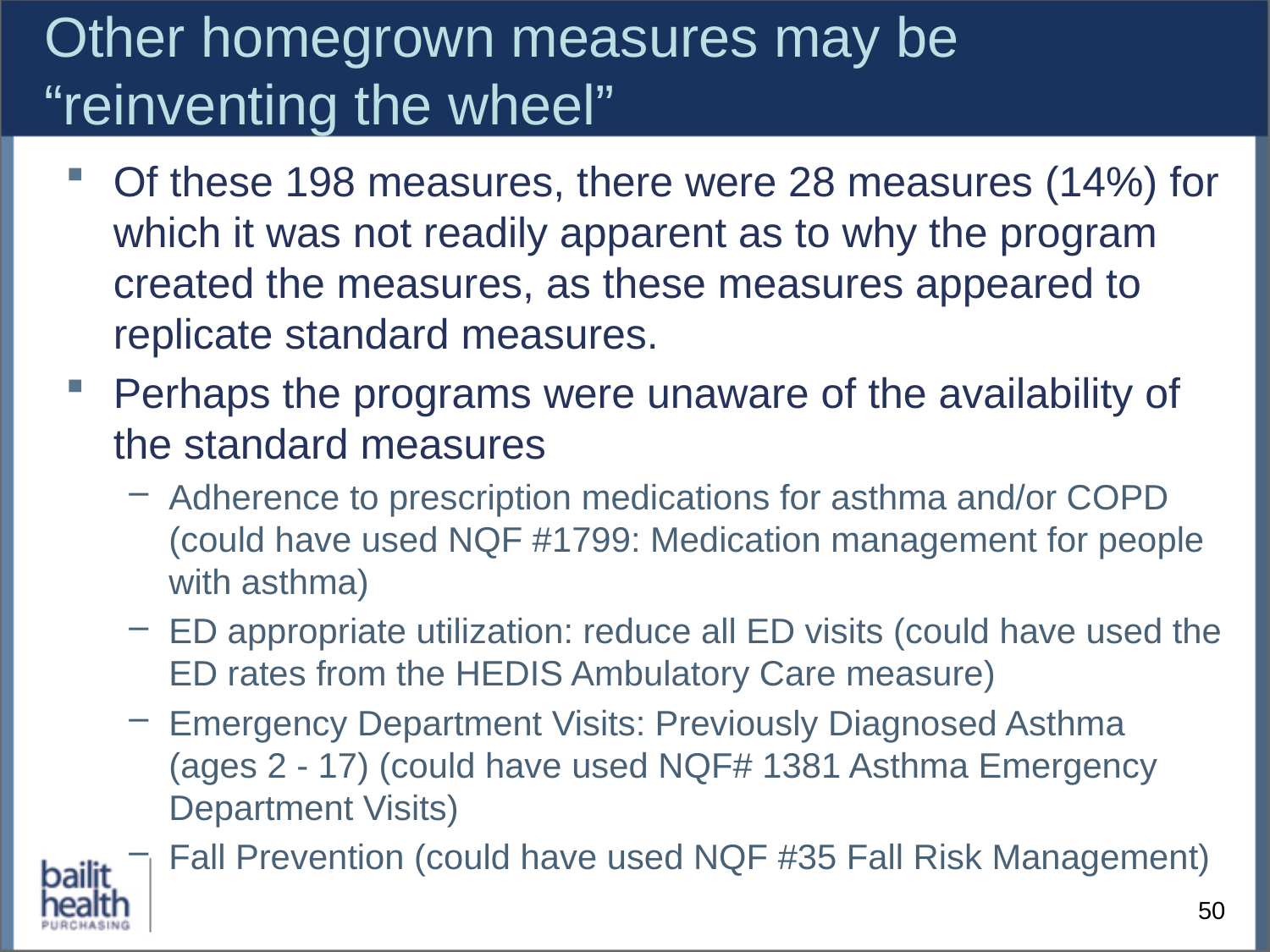

# Other homegrown measures may be “reinventing the wheel”
Of these 198 measures, there were 28 measures (14%) for which it was not readily apparent as to why the program created the measures, as these measures appeared to replicate standard measures.
Perhaps the programs were unaware of the availability of the standard measures
Adherence to prescription medications for asthma and/or COPD (could have used NQF #1799: Medication management for people with asthma)
ED appropriate utilization: reduce all ED visits (could have used the ED rates from the HEDIS Ambulatory Care measure)
Emergency Department Visits: Previously Diagnosed Asthma  (ages 2 - 17) (could have used NQF# 1381 Asthma Emergency Department Visits)
Fall Prevention (could have used NQF #35 Fall Risk Management)
50